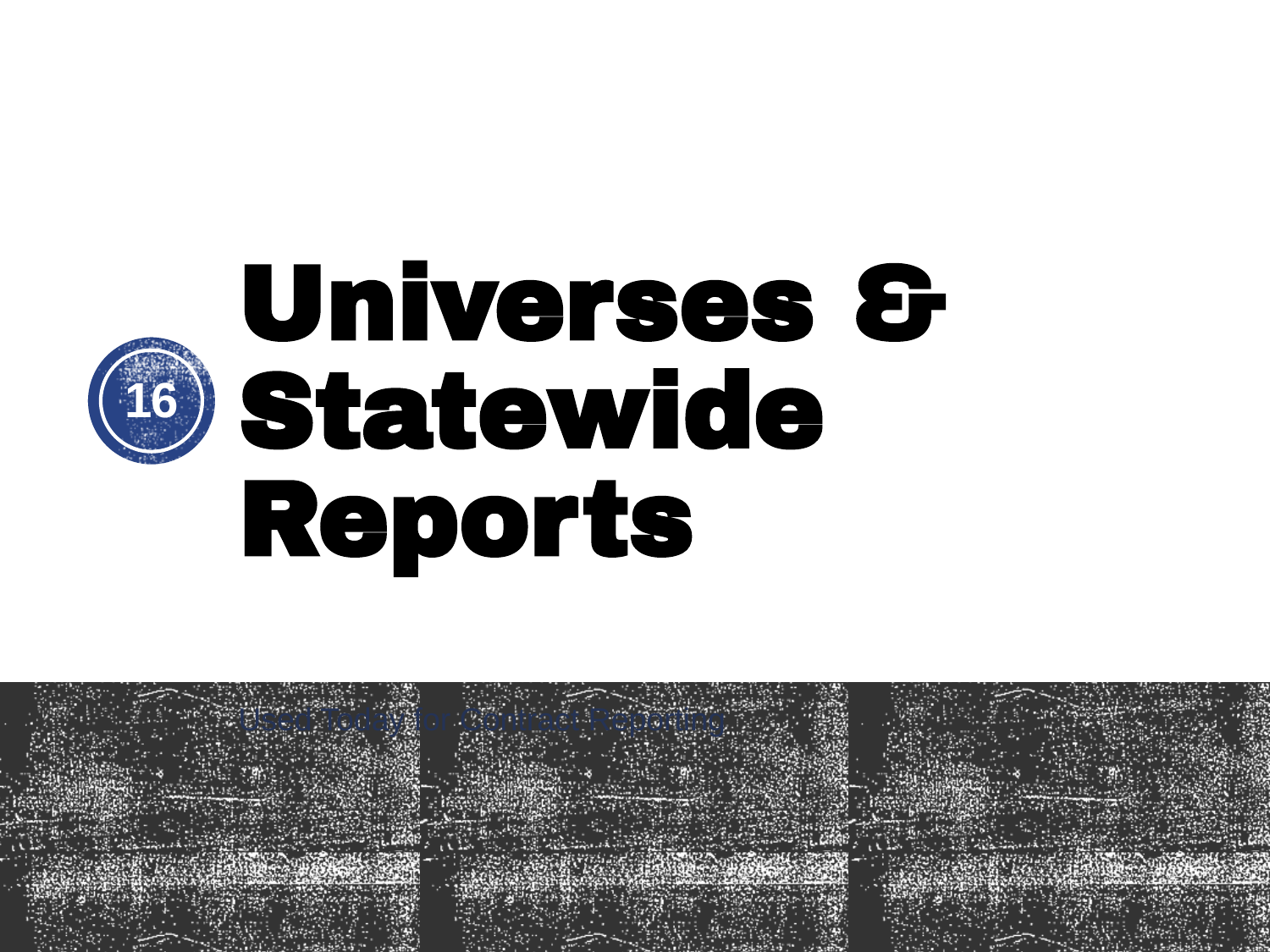

# Universes & Statewide Reports
16
Used Today for Contract Reporting